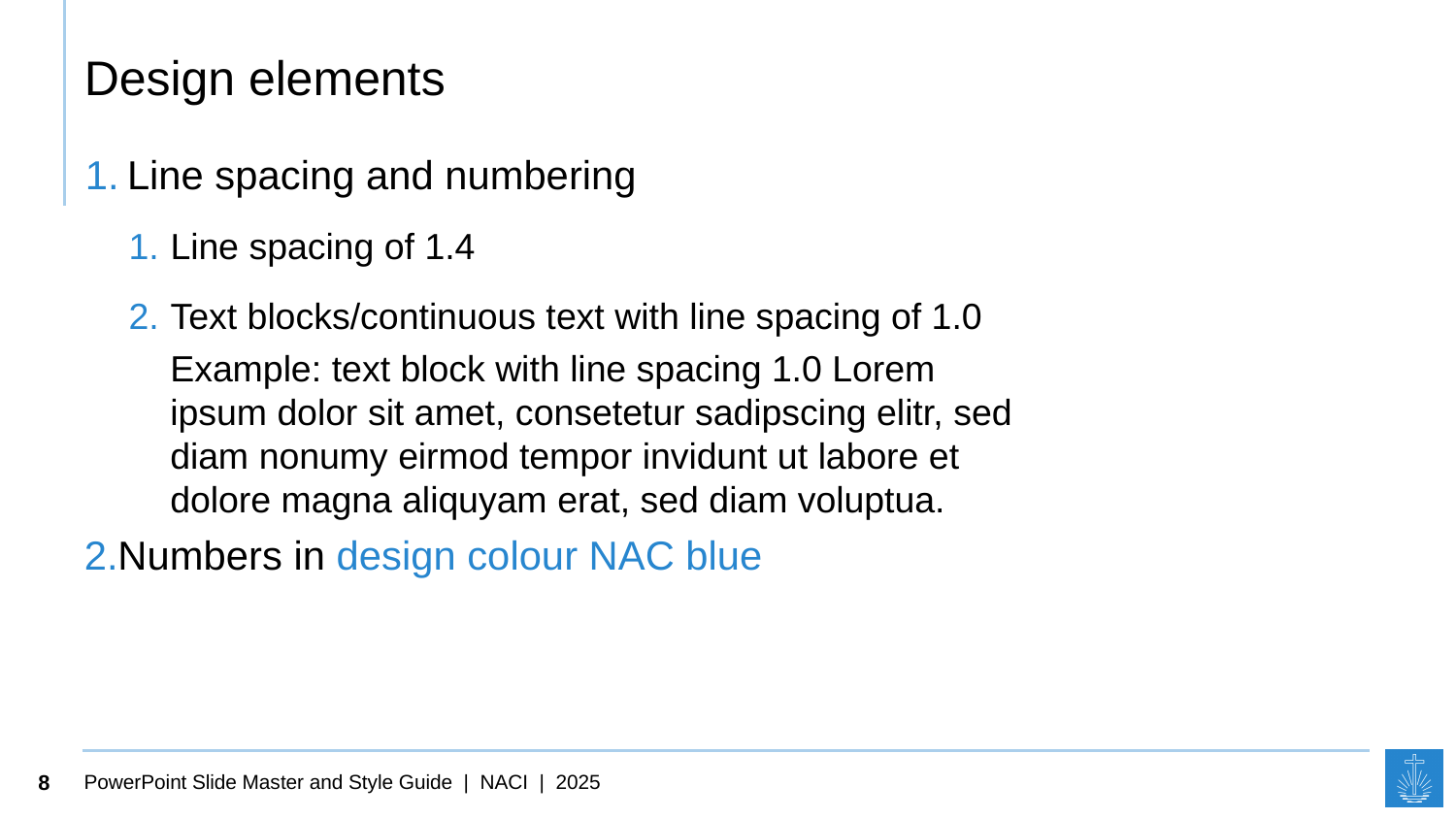

# Design elements
Line spacing and numbering
Line spacing of 1.4
Text blocks/continuous text with line spacing of 1.0
Example: text block with line spacing 1.0 Lorem
ipsum dolor sit amet, consetetur sadipscing elitr, sed
diam nonumy eirmod tempor invidunt ut labore et
dolore magna aliquyam erat, sed diam voluptua.
Numbers in design colour NAC blue